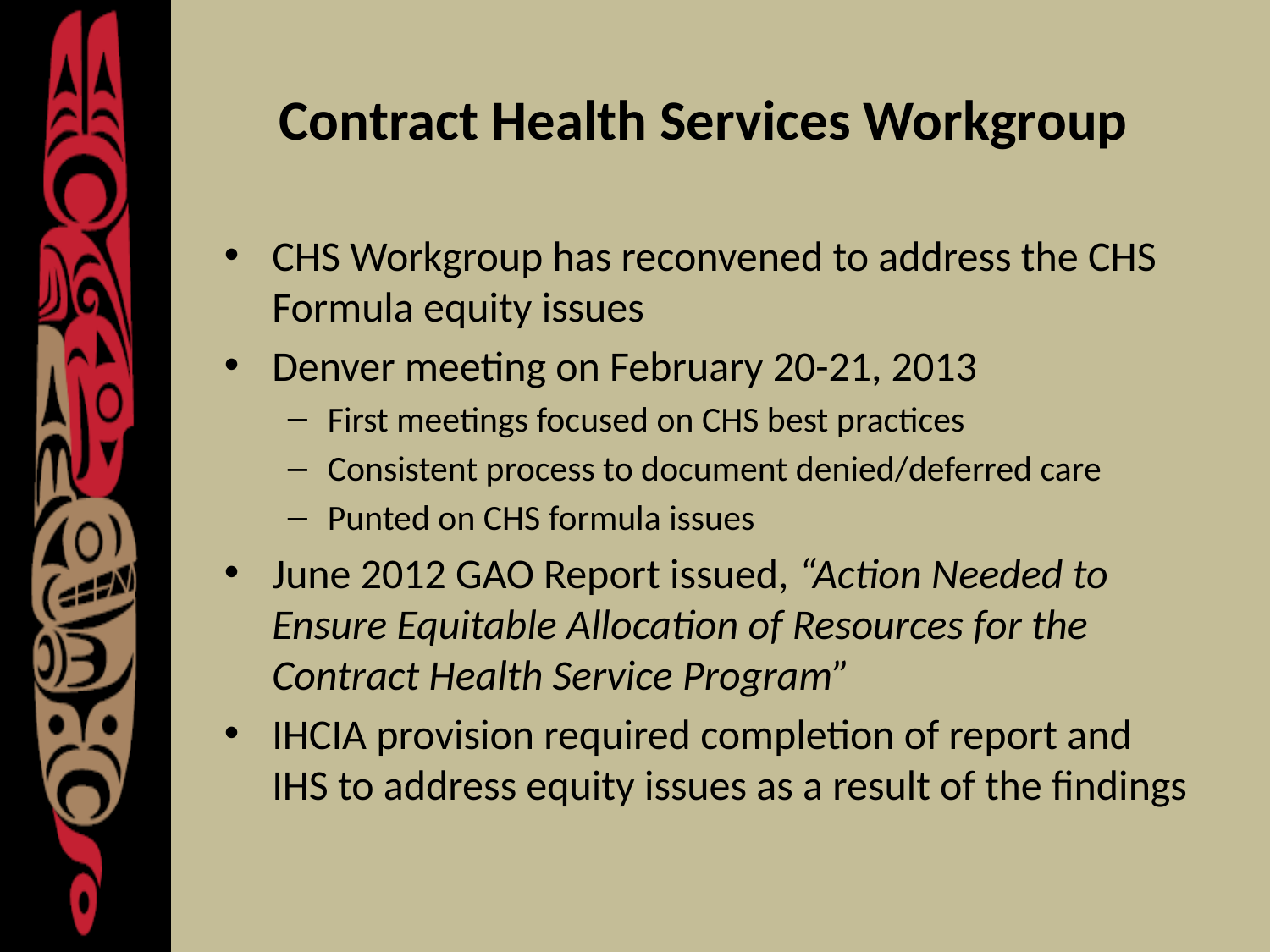

# Contract Health Services Workgroup
CHS Workgroup has reconvened to address the CHS Formula equity issues
Denver meeting on February 20-21, 2013
First meetings focused on CHS best practices
Consistent process to document denied/deferred care
Punted on CHS formula issues
June 2012 GAO Report issued, “Action Needed to Ensure Equitable Allocation of Resources for the Contract Health Service Program”
IHCIA provision required completion of report and IHS to address equity issues as a result of the findings